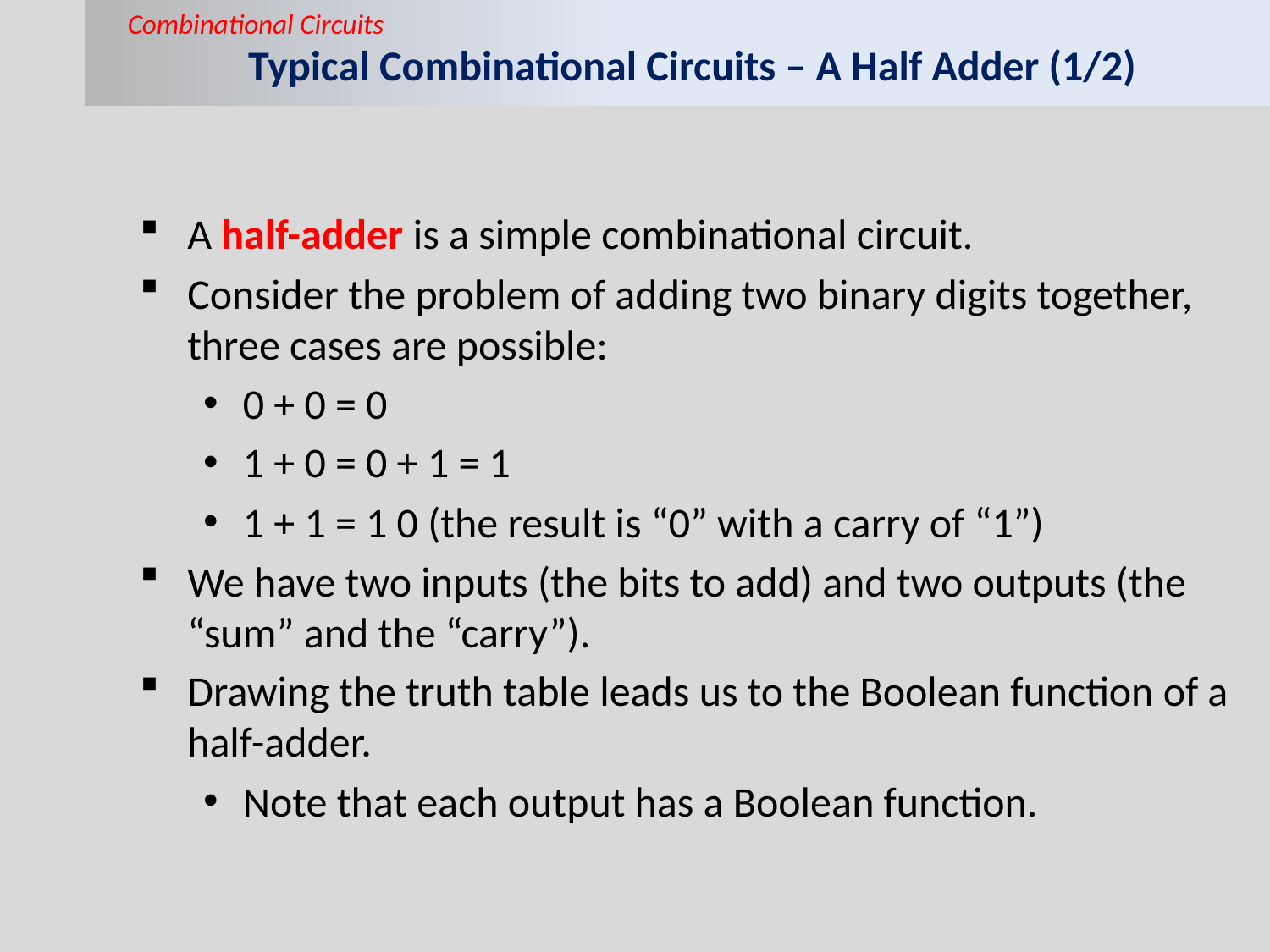

Combinational Circuits
# Typical Combinational Circuits – A Half Adder (1/2)
A half-adder is a simple combinational circuit.
Consider the problem of adding two binary digits together, three cases are possible:
0 + 0 = 0
1 + 0 = 0 + 1 = 1
1 + 1 = 1 0 (the result is “0” with a carry of “1”)
We have two inputs (the bits to add) and two outputs (the “sum” and the “carry”).
Drawing the truth table leads us to the Boolean function of a half-adder.
Note that each output has a Boolean function.